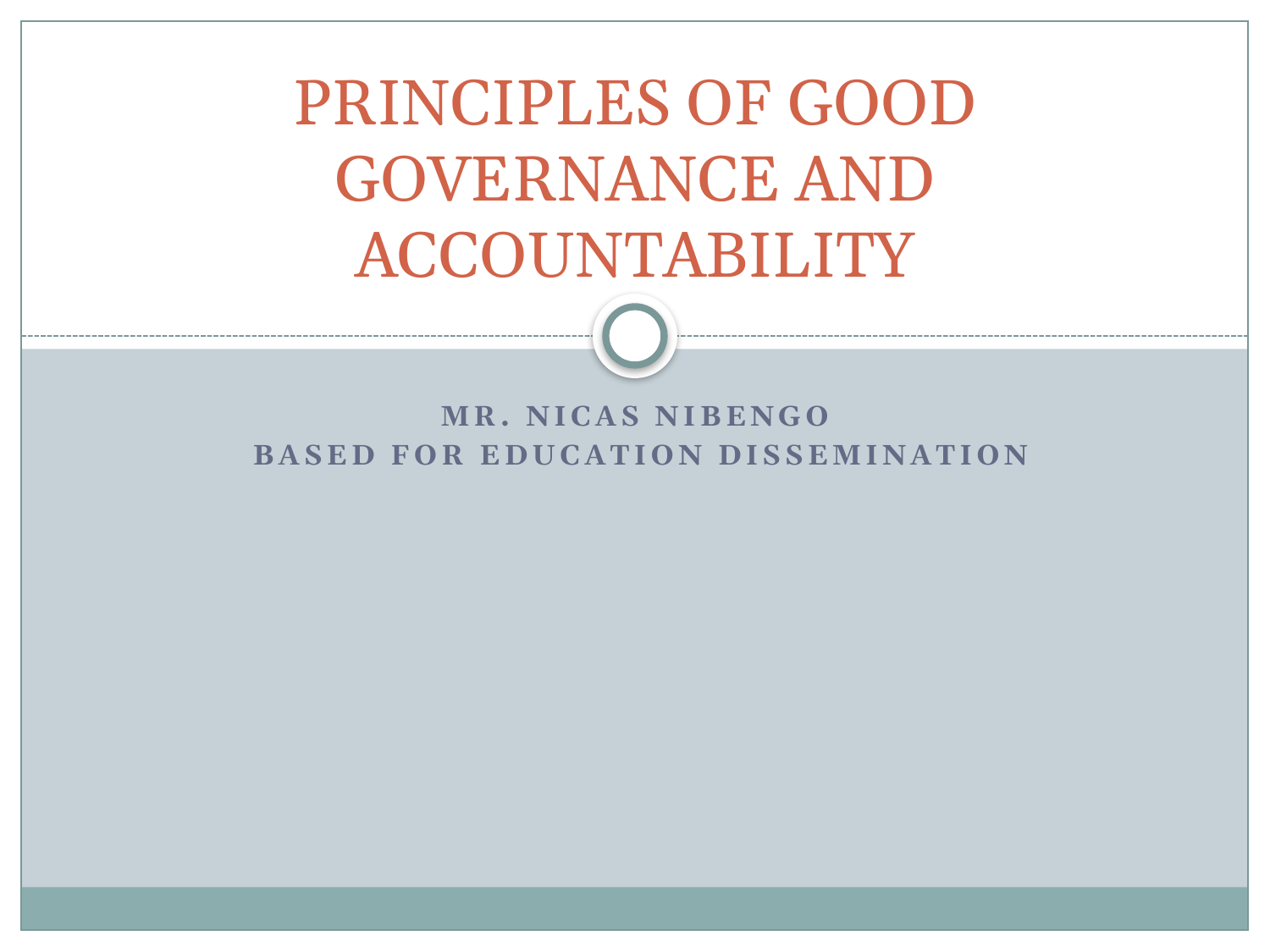

# PRINCIPLES OF GOOD GOVERNANCE AND ACCOUNTABILITY
Mr. Nicas Nibengo
 Based for Education Dissemination